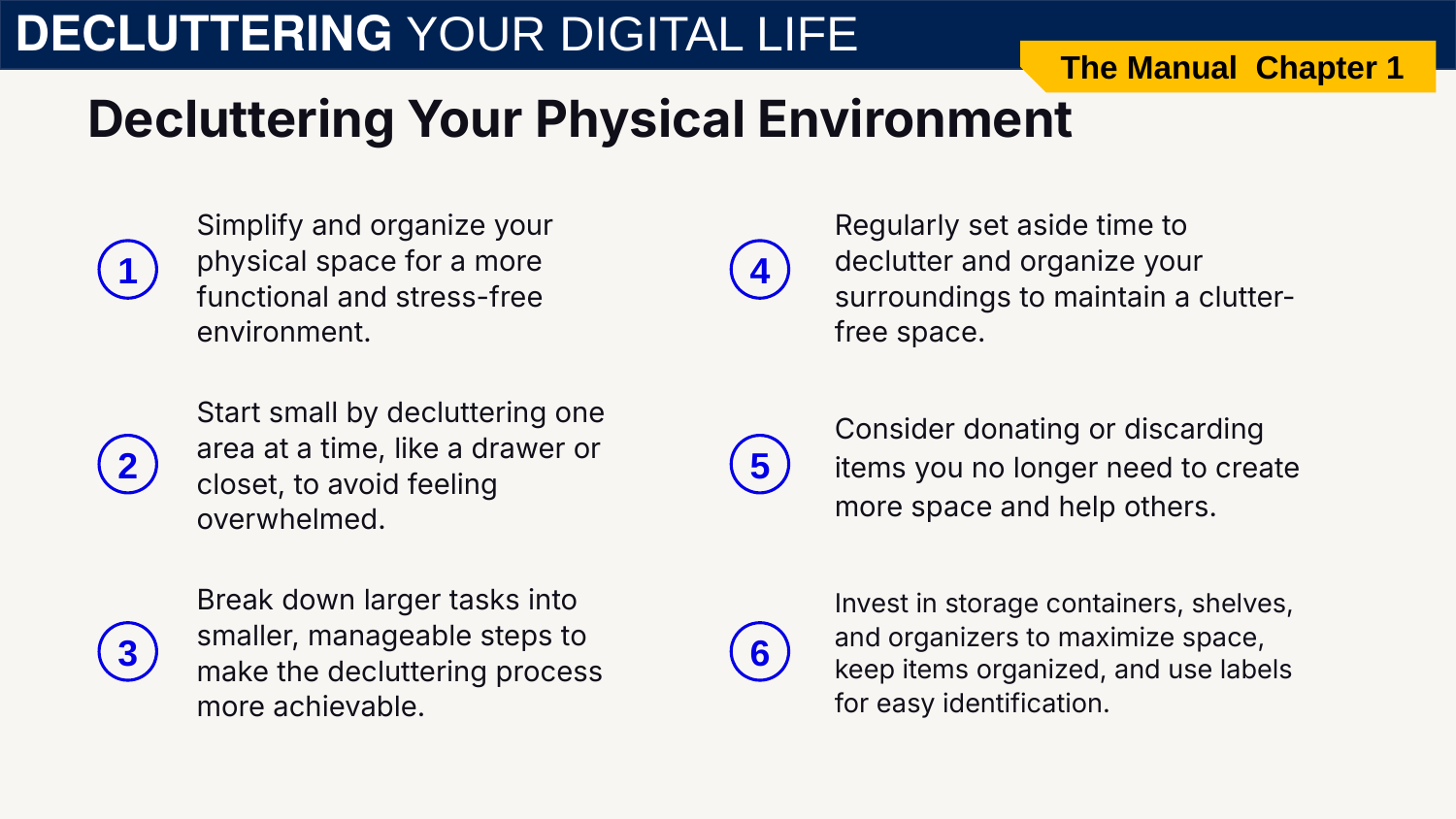

DECLUTTERING YOUR DIGITAL LIFE
The Manual  Chapter 1

# Decluttering Your Physical Environment
Simplify and organize your physical space for a more functional and stress-free environment.
Regularly set aside time to declutter and organize your surroundings to maintain a clutter-free space.
1
4
Start small by decluttering one area at a time, like a drawer or closet, to avoid feeling overwhelmed.
Consider donating or discarding items you no longer need to create more space and help others.
2
5
Break down larger tasks into smaller, manageable steps to make the decluttering process more achievable.
Invest in storage containers, shelves, and organizers to maximize space, keep items organized, and use labels for easy identification.
3
6